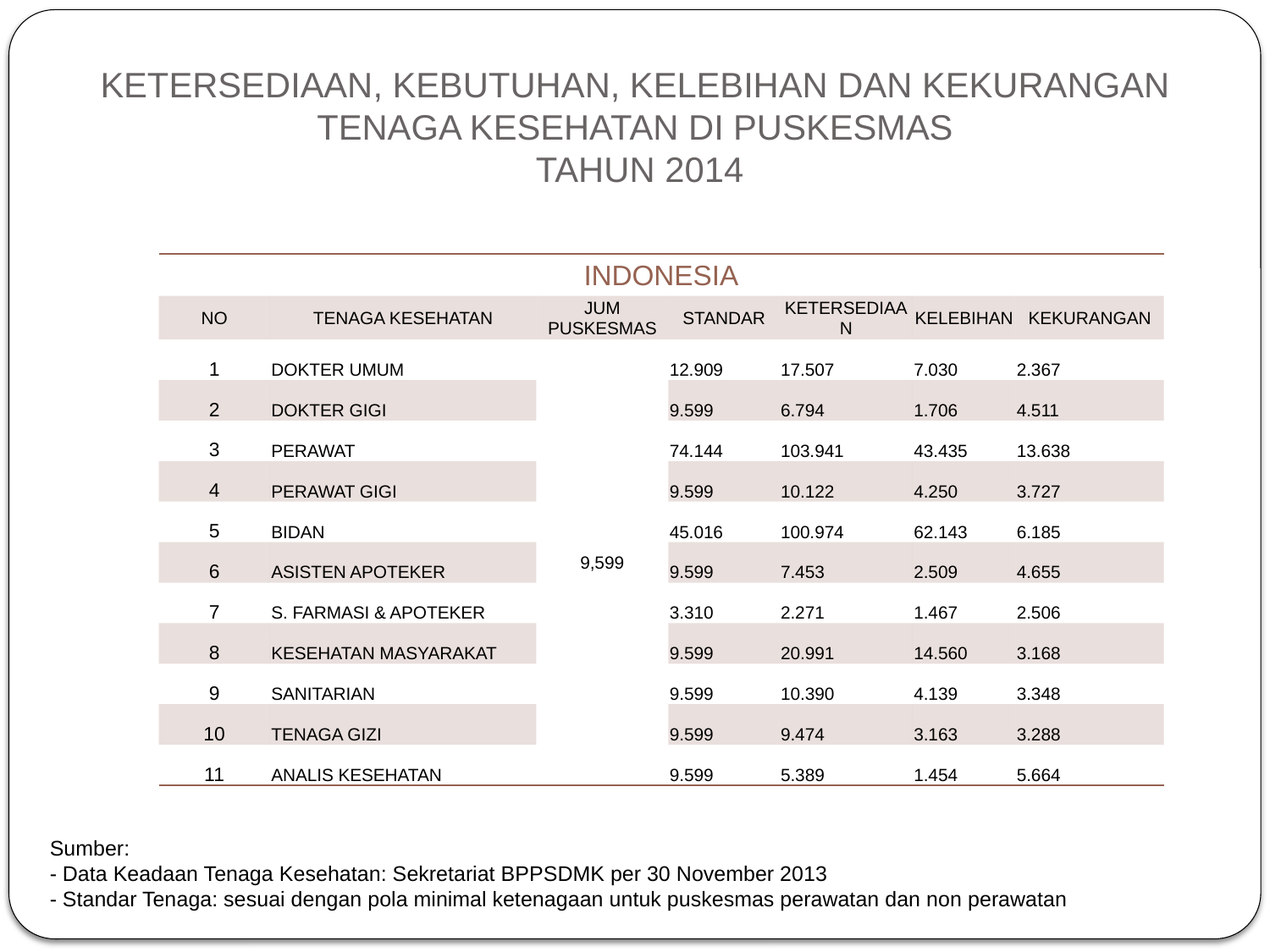

# KETERSEDIAAN, KEBUTUHAN, KELEBIHAN DAN KEKURANGAN TENAGA KESEHATAN DI PUSKESMAS
 TAHUN 2014
| INDONESIA |  |  |  |  |  |  |
| --- | --- | --- | --- | --- | --- | --- |
| NO | TENAGA KESEHATAN | JUM PUSKESMAS | STANDAR | KETERSEDIAAN | KELEBIHAN | KEKURANGAN |
| 1 | DOKTER UMUM | 9,599 | 12.909 | 17.507 | 7.030 | 2.367 |
| 2 | DOKTER GIGI |  | 9.599 | 6.794 | 1.706 | 4.511 |
| 3 | PERAWAT |  | 74.144 | 103.941 | 43.435 | 13.638 |
| 4 | PERAWAT GIGI |  | 9.599 | 10.122 | 4.250 | 3.727 |
| 5 | BIDAN |  | 45.016 | 100.974 | 62.143 | 6.185 |
| 6 | ASISTEN APOTEKER |  | 9.599 | 7.453 | 2.509 | 4.655 |
| 7 | S. FARMASI & APOTEKER |  | 3.310 | 2.271 | 1.467 | 2.506 |
| 8 | KESEHATAN MASYARAKAT |  | 9.599 | 20.991 | 14.560 | 3.168 |
| 9 | SANITARIAN |  | 9.599 | 10.390 | 4.139 | 3.348 |
| 10 | TENAGA GIZI |  | 9.599 | 9.474 | 3.163 | 3.288 |
| 11 | ANALIS KESEHATAN |  | 9.599 | 5.389 | 1.454 | 5.664 |
Sumber:
‐ Data Keadaan Tenaga Kesehatan: Sekretariat BPPSDMK per 30 November 2013
‐ Standar Tenaga: sesuai dengan pola minimal ketenagaan untuk puskesmas perawatan dan non perawatan